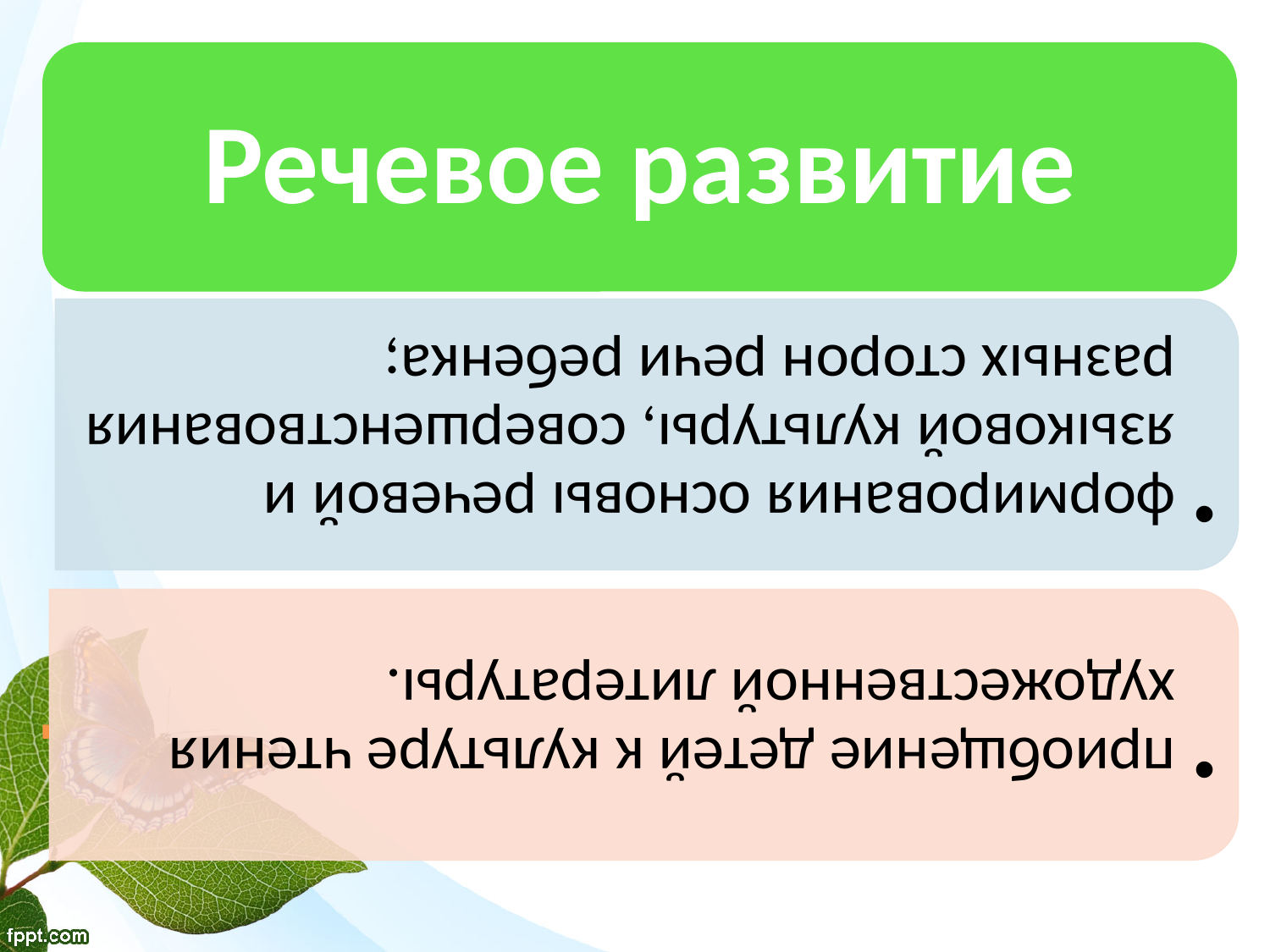

формирования основы речевой и языковой культуры, совершенствования разных сторон речи ребенка;

Речевое развитие
приобщение детей к культуре чтения художественной литературы.